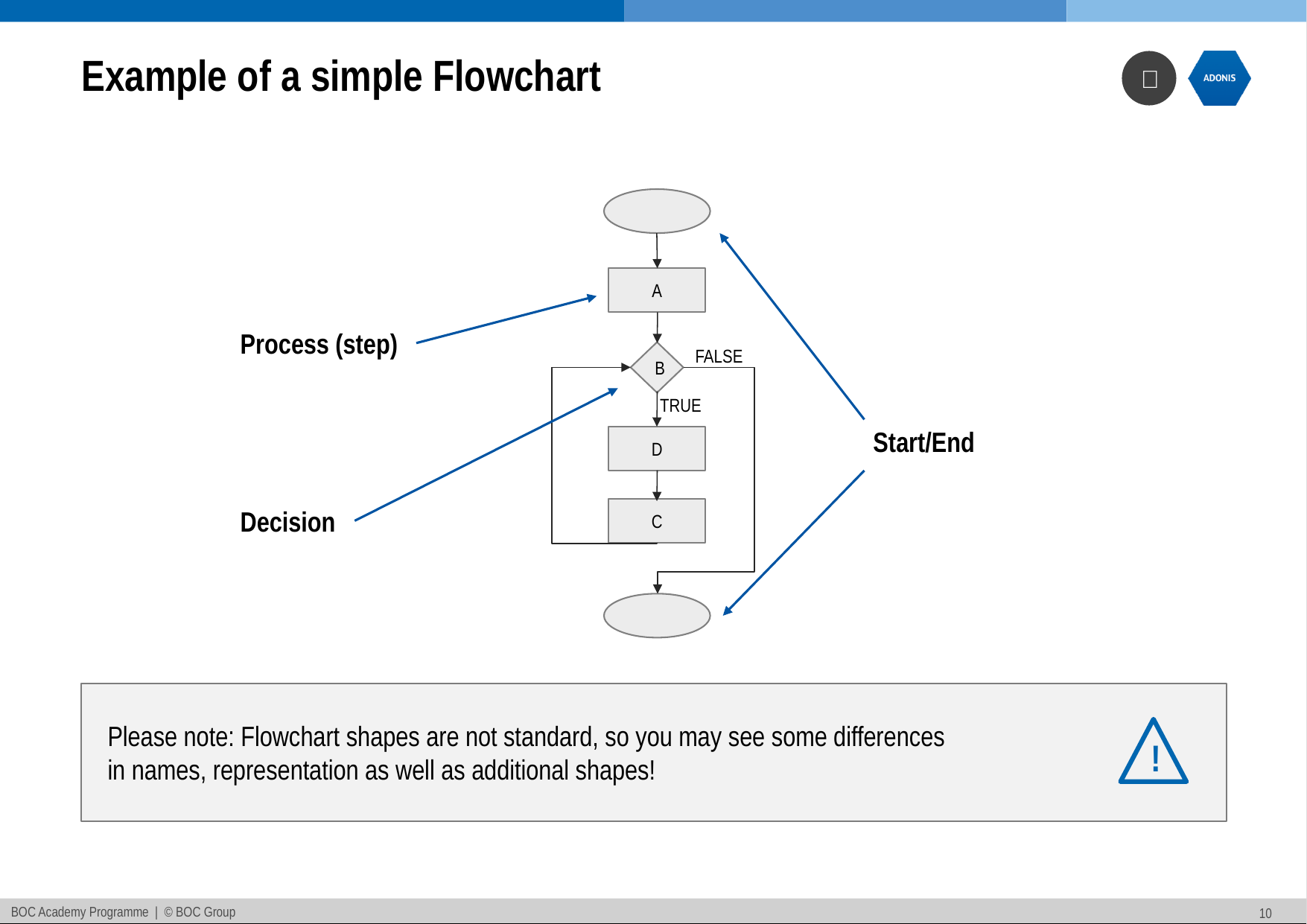

# Example of a simple Flowchart

A
B
D
C

Process (step)
FALSE
TRUE
Start/End
Decision
Please note: Flowchart shapes are not standard, so you may see some differences
in names, representation as well as additional shapes!

!